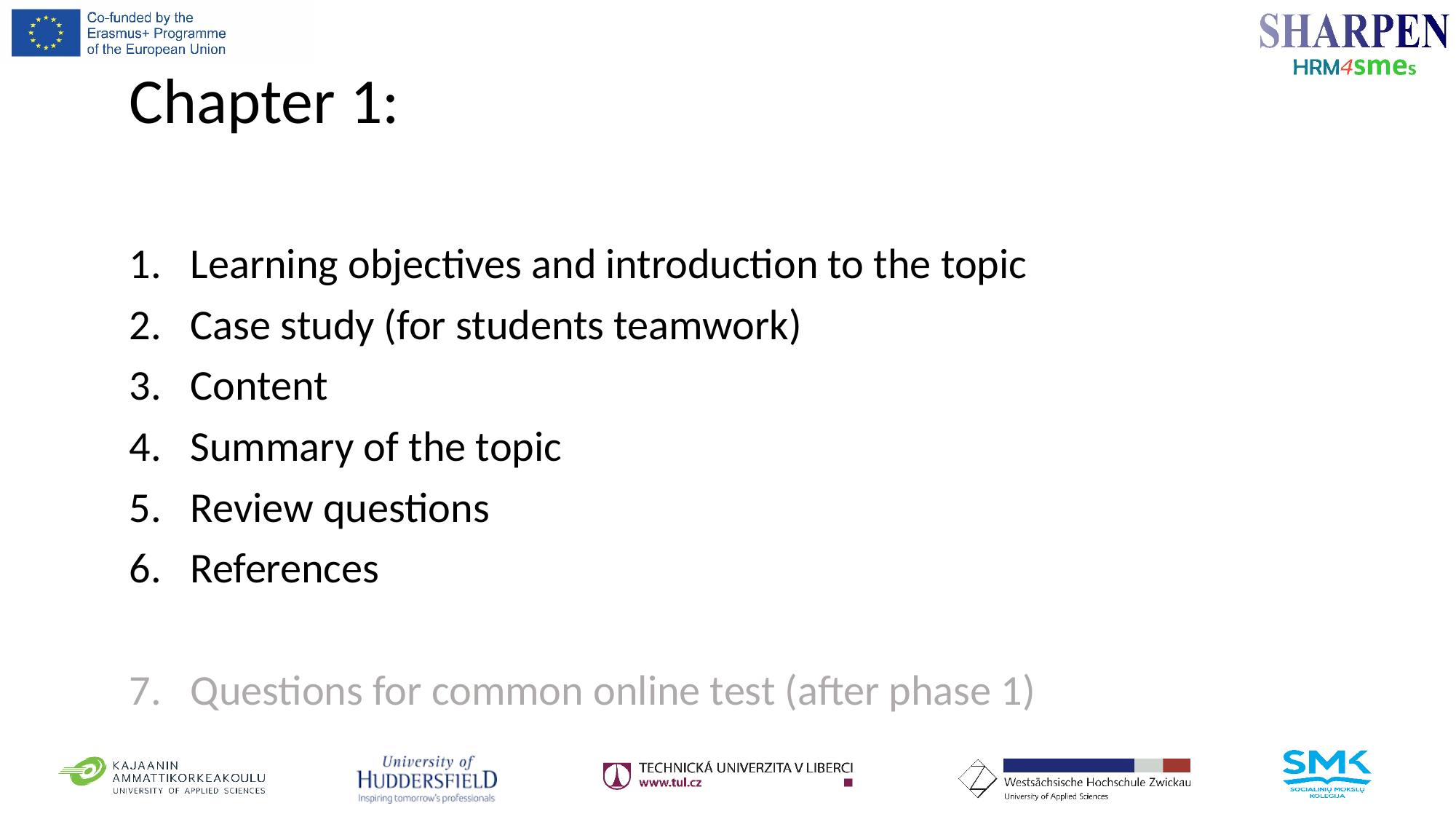

Chapter 1:
Learning objectives and introduction to the topic
Case study (for students teamwork)
Content
Summary of the topic
Review questions
References

Questions for common online test (after phase 1)